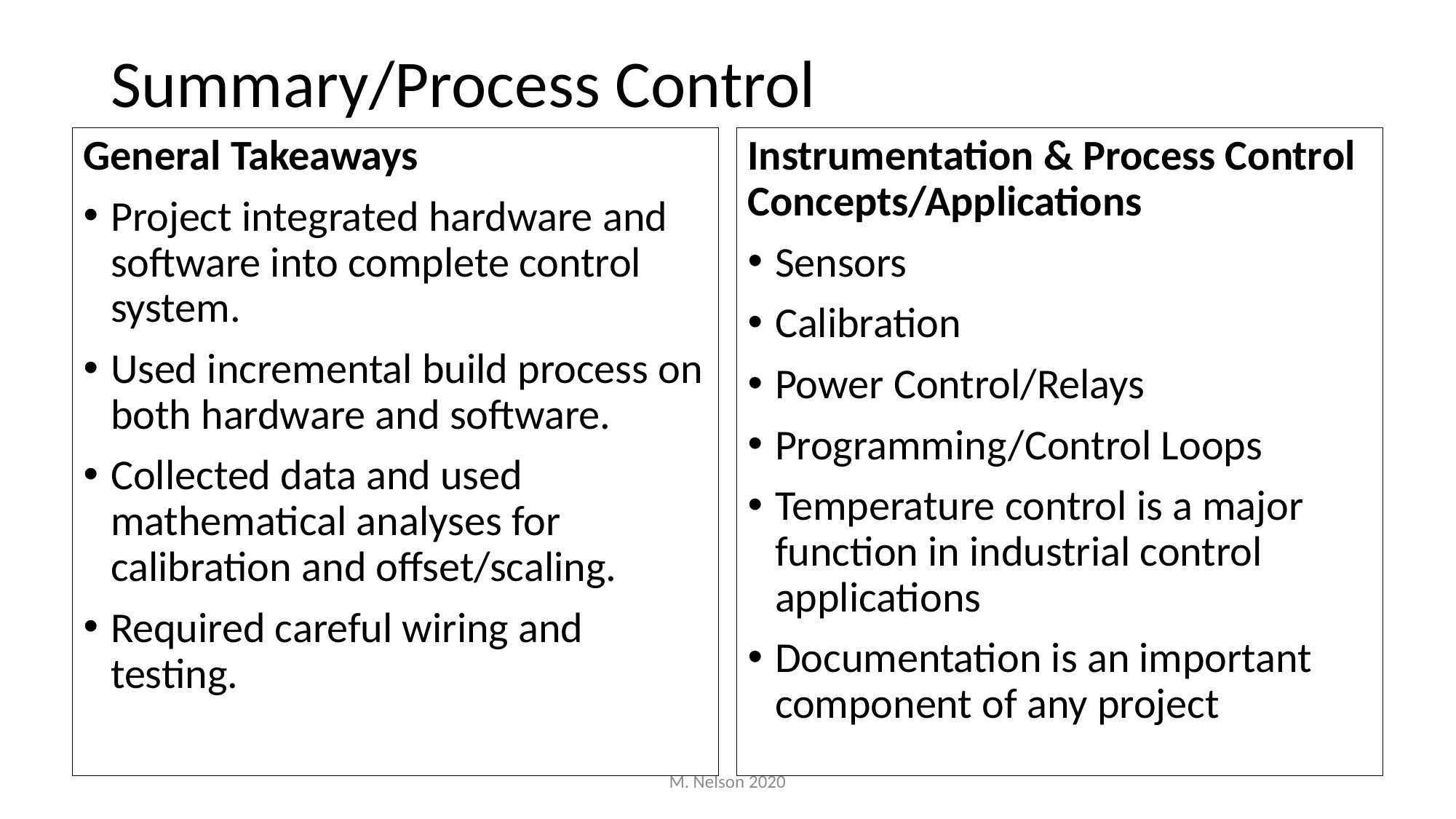

# Summary/Process Control
General Takeaways
Project integrated hardware and software into complete control system.
Used incremental build process on both hardware and software.
Collected data and used mathematical analyses for calibration and offset/scaling.
Required careful wiring and testing.

Instrumentation & Process Control Concepts/Applications
Sensors
Calibration
Power Control/Relays
Programming/Control Loops
Temperature control is a major function in industrial control applications
Documentation is an important component of any project

M. Nelson 2020